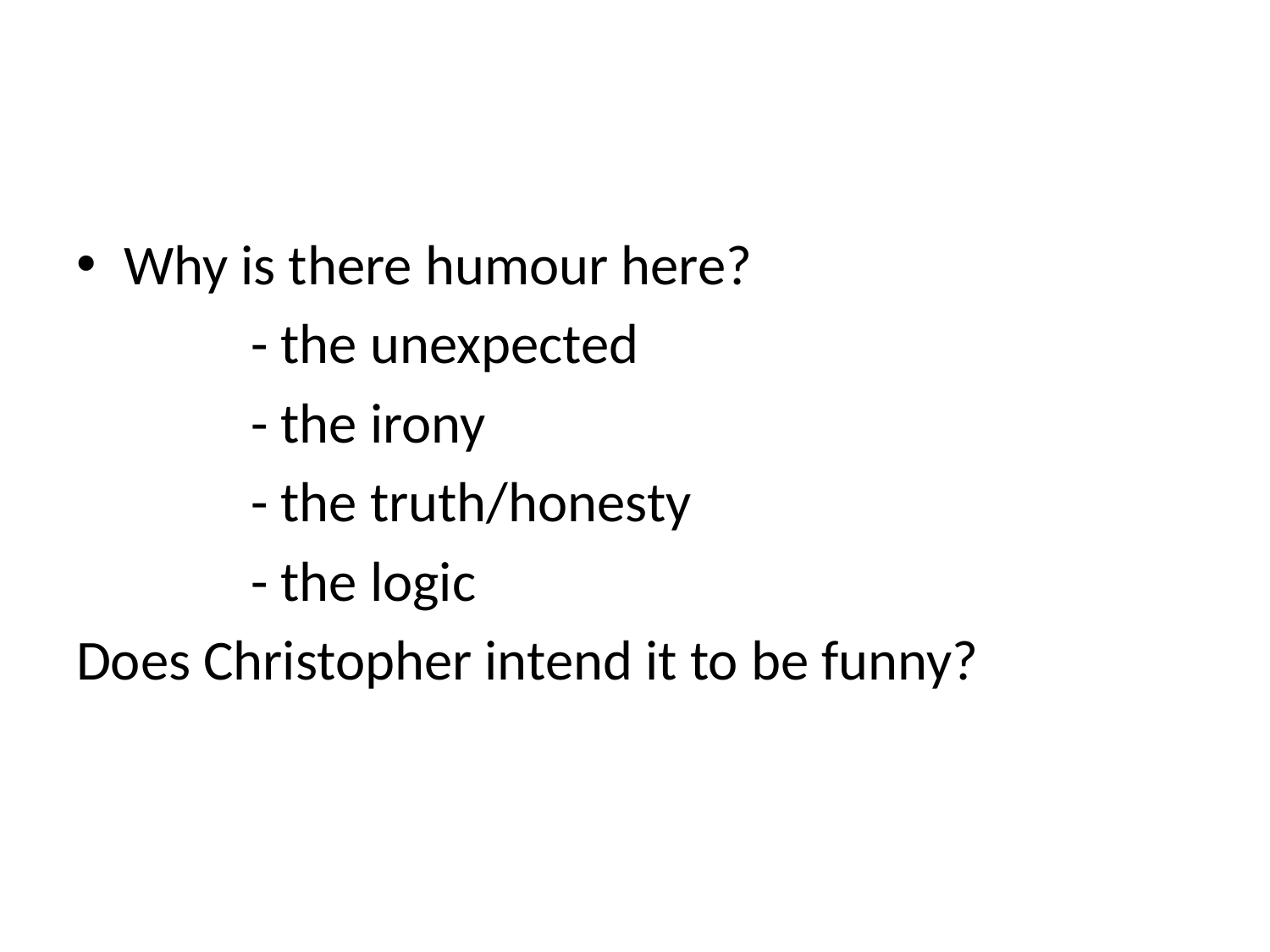

#
Why is there humour here?
		- the unexpected
		- the irony
		- the truth/honesty
		- the logic
Does Christopher intend it to be funny?